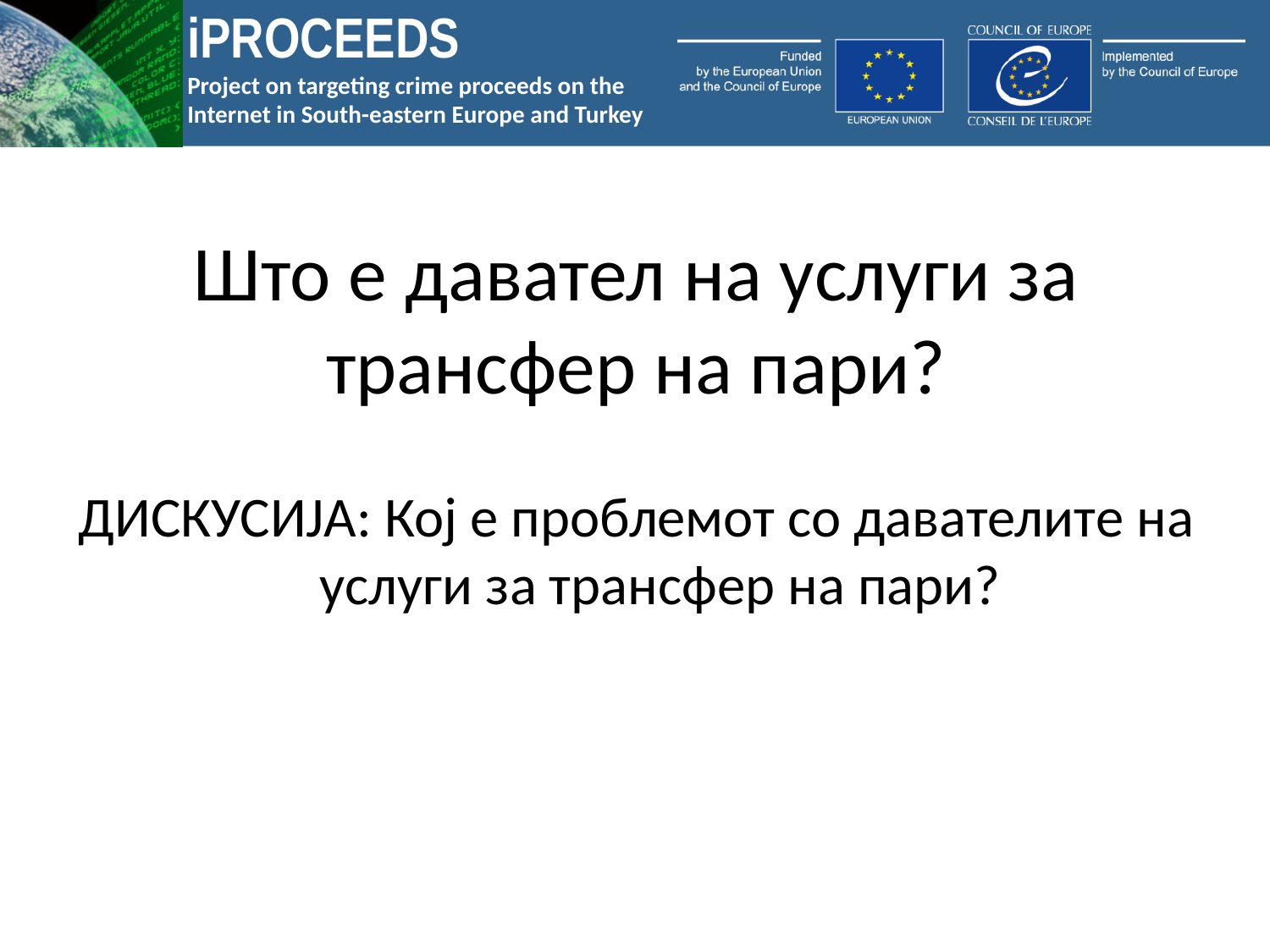

# Што е давател на услуги за трансфер на пари?

ДИСКУСИЈА: Кој е проблемот со давателите на услуги за трансфер на пари?